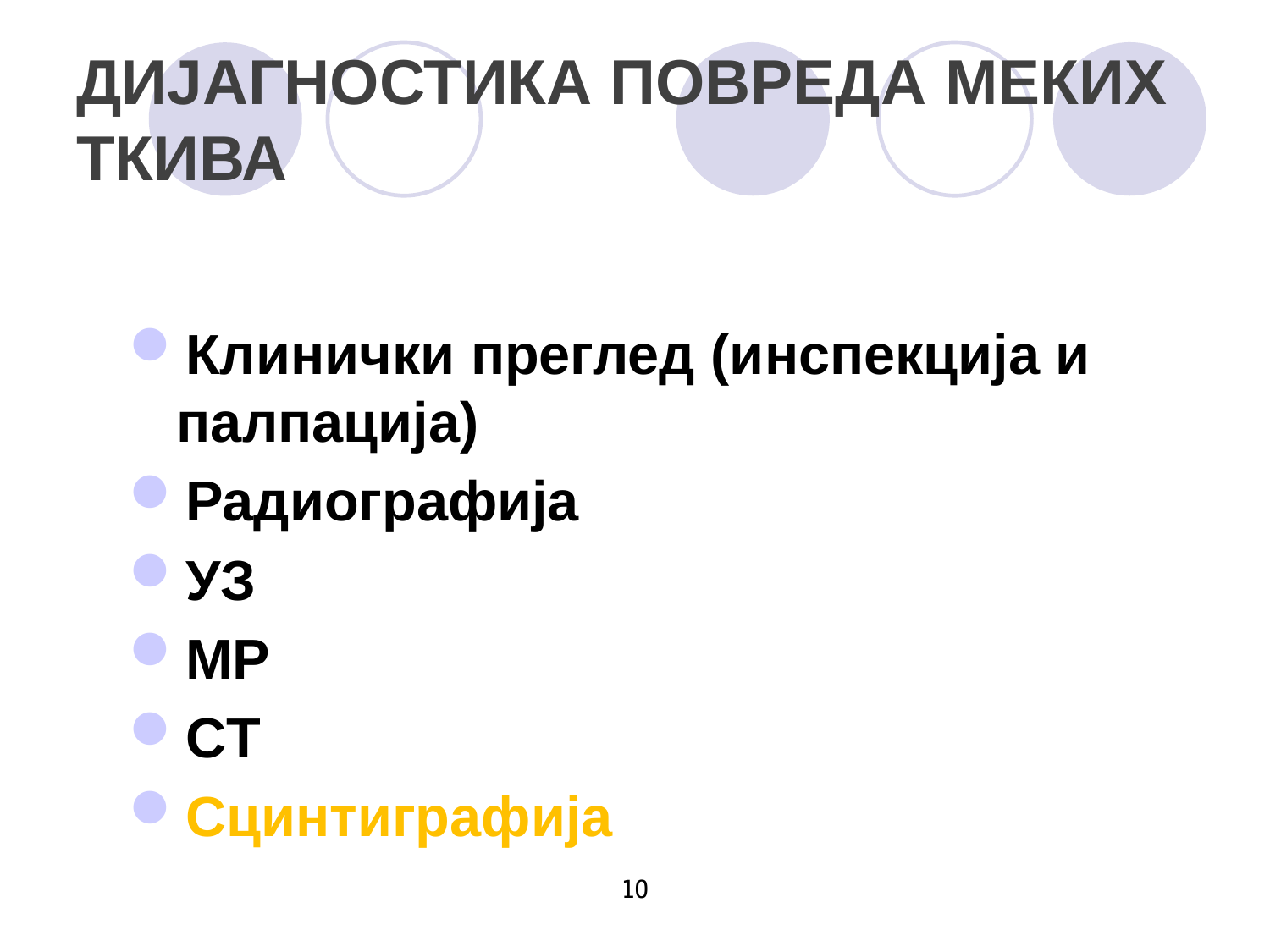

# ДИЈАГНОСТИКА ПОВРЕДА МЕКИХ ТКИВА

Клинички преглед (инспекција и палпација)
Радиографија
УЗ
МР
CТ
Сцинтиграфија
10